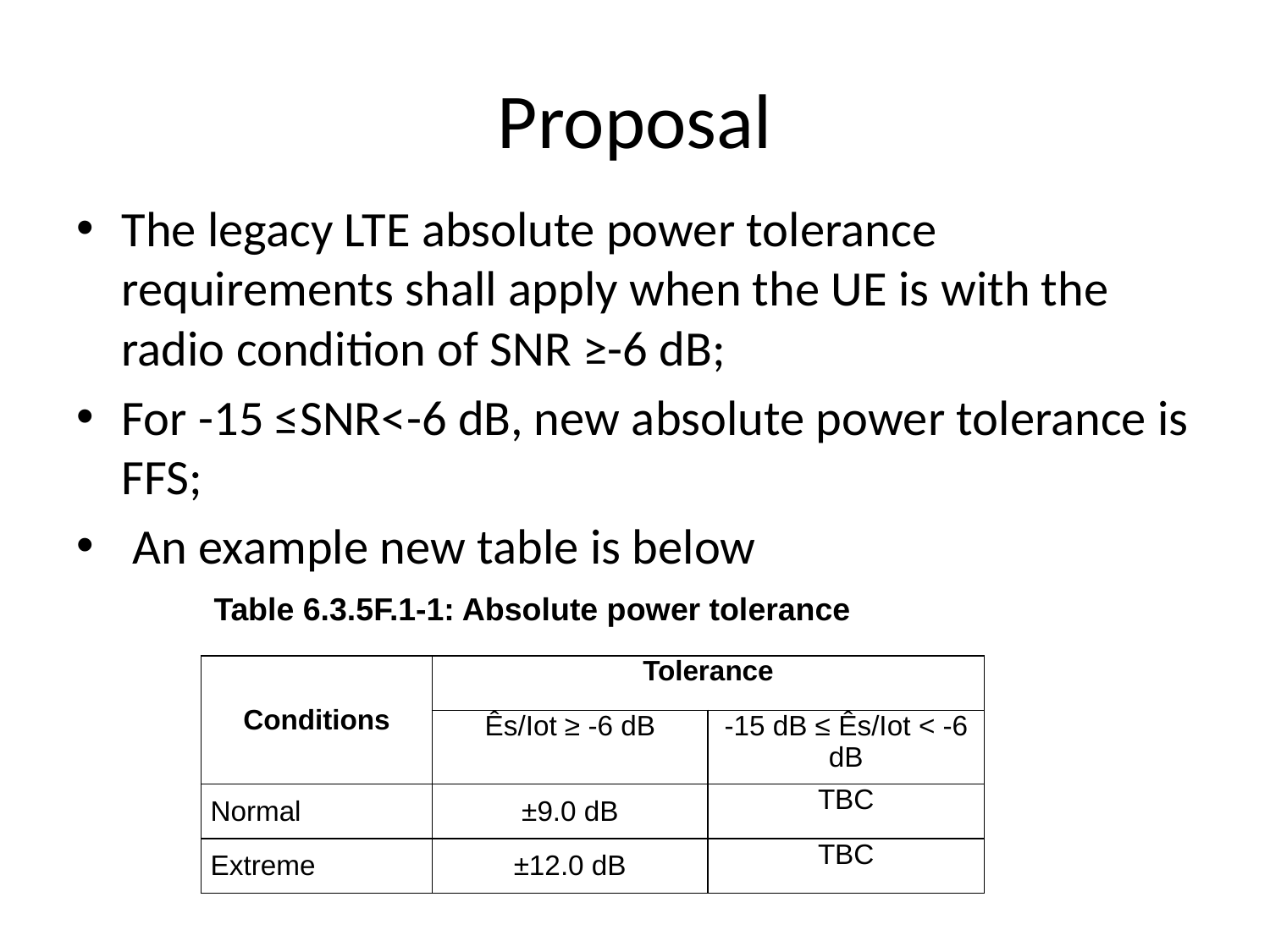

# Proposal
The legacy LTE absolute power tolerance requirements shall apply when the UE is with the radio condition of SNR ≥-6 dB;
For -15 ≤SNR<-6 dB, new absolute power tolerance is FFS;
 An example new table is below
Table 6.3.5F.1-1: Absolute power tolerance

| Conditions | Tolerance |  |
| --- | --- | --- |
|  | Ês/Iot ≥ -6 dB | -15 dB ≤ Ês/Iot < -6 dB |
| Normal | ±9.0 dB | TBC |
| Extreme | ±12.0 dB | TBC |